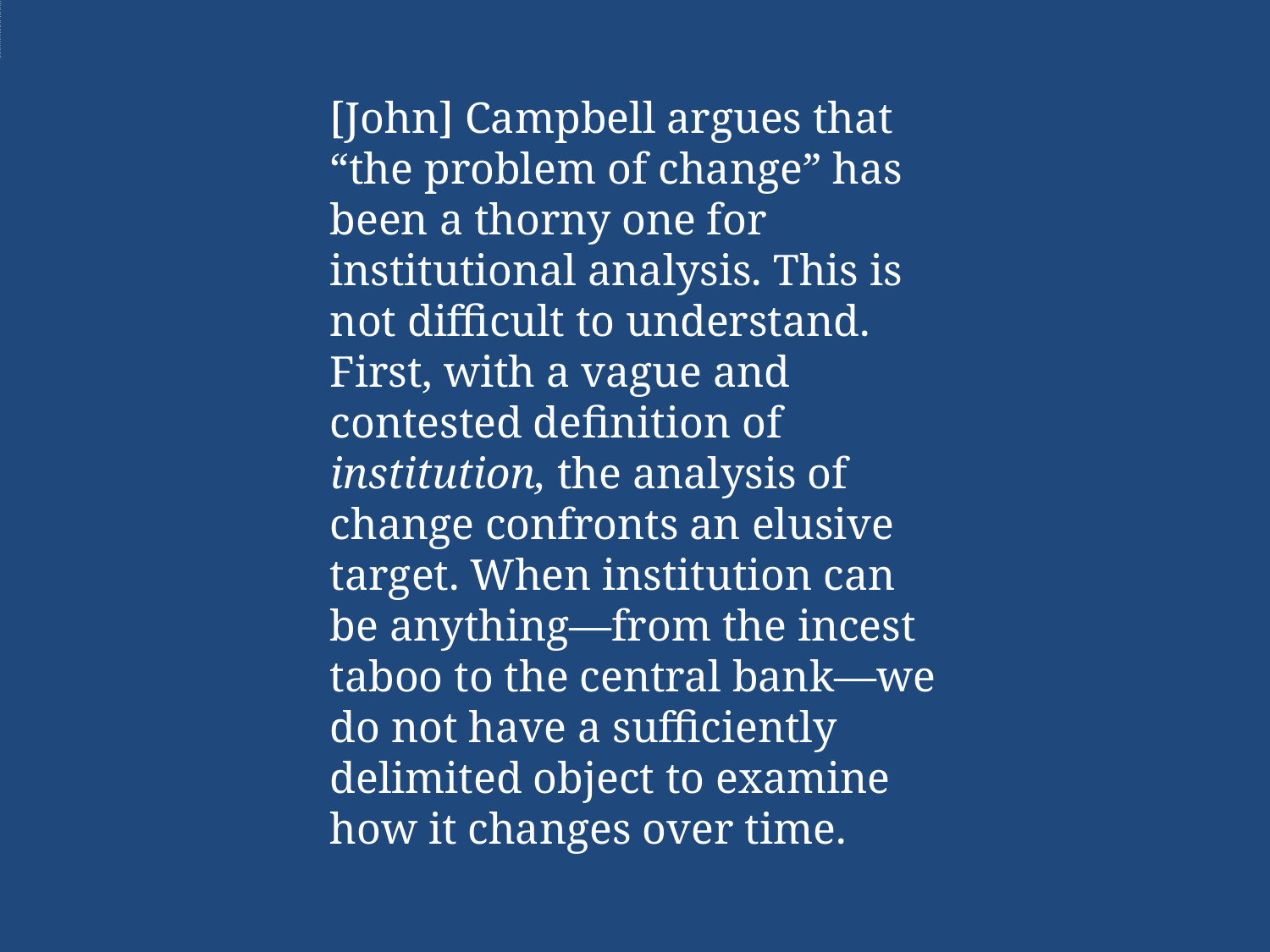

# [John] Campbell argues that “the problem of change” has been a thorny one for...
[John] Campbell argues that “the problem of change” has been a thorny one for institutional analysis. This is not difficult to understand. First, with a vague and contested definition of institution, the analysis of change confronts an elusive target. When institution can be anything—from the incest taboo to the central bank—we do not have a sufficiently delimited object to examine how it changes over time.